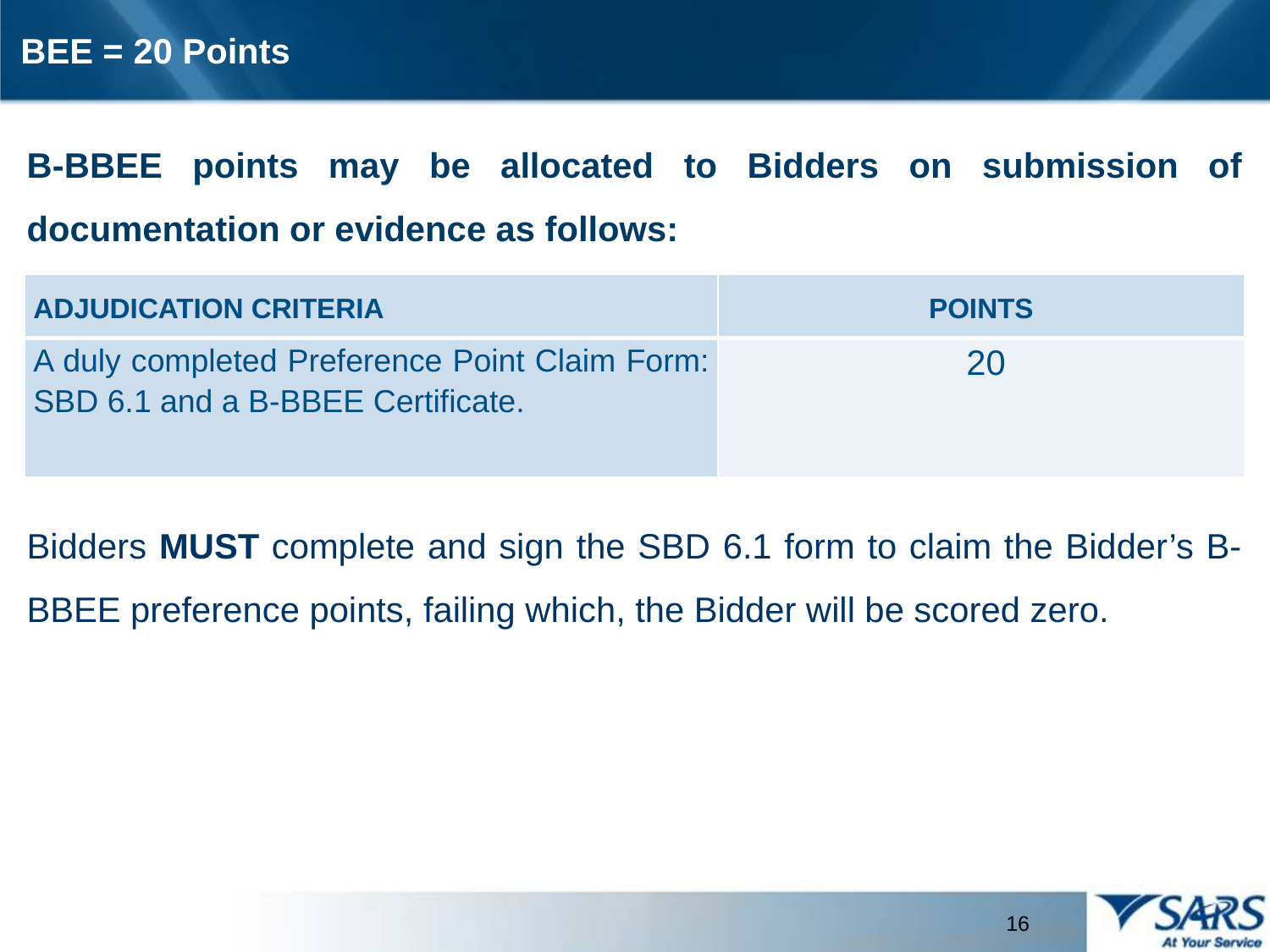

# BEE = 20 Points
B-BBEE points may be allocated to Bidders on submission of documentation or evidence as follows:

Bidders MUST complete and sign the SBD 6.1 form to claim the Bidder’s B-BBEE preference points, failing which, the Bidder will be scored zero.
| ADJUDICATION CRITERIA | POINTS |
| --- | --- |
| A duly completed Preference Point Claim Form: SBD 6.1 and a B-BBEE Certificate. | 20 |

16